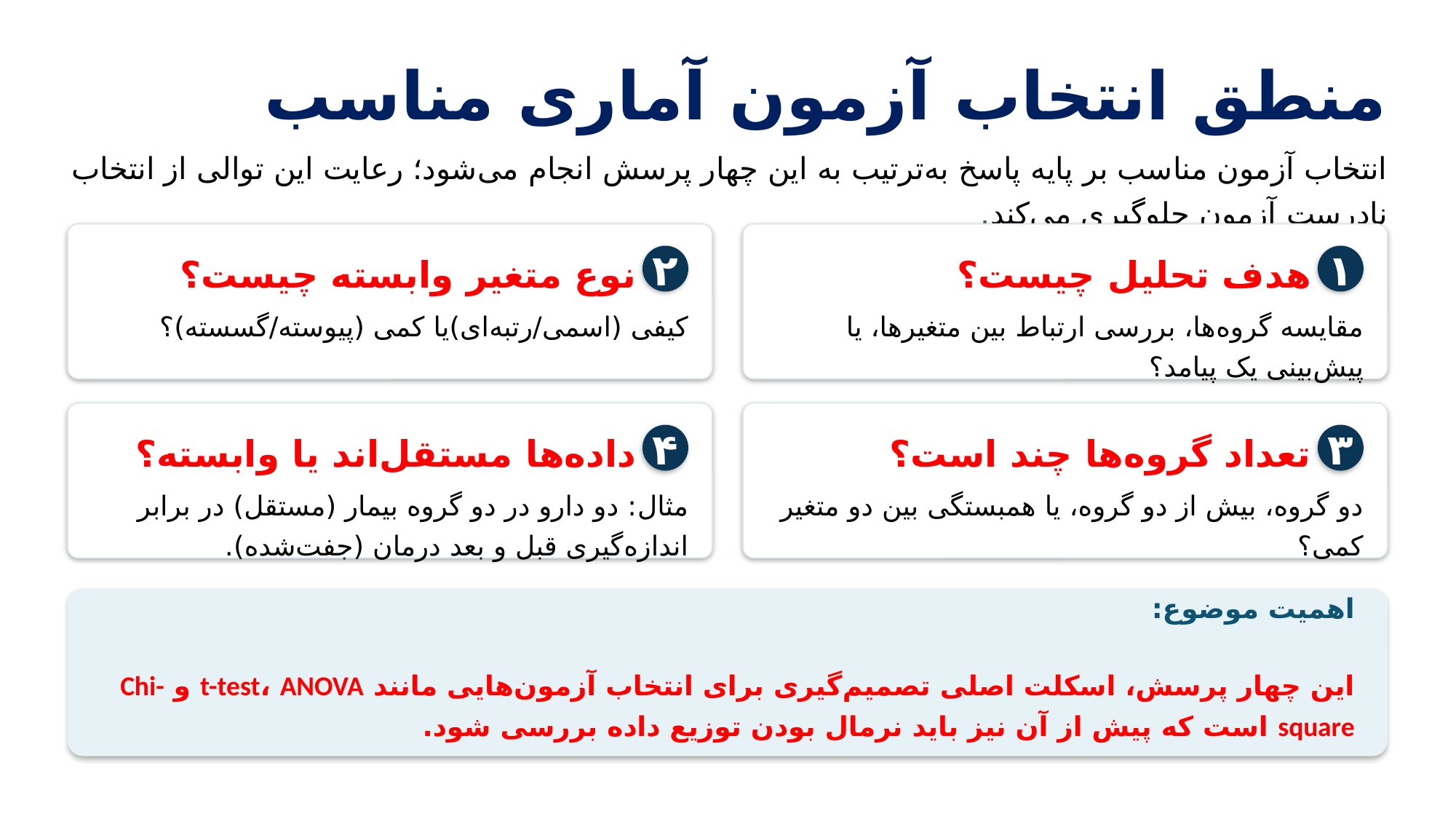

منطق انتخاب آزمون آماری مناسب
انتخاب آزمون مناسب بر پایه پاسخ به‌ترتیب به این چهار پرسش انجام می‌شود؛ رعایت این توالی از انتخاب نادرست آزمون جلوگیری می‌کند.

نوع متغیر وابسته چیست؟

۲
هدف تحلیل چیست؟

۱
کیفی (اسمی/رتبه‌ای)یا کمی (پیوسته/گسسته)؟
مقایسه گروه‌ها، بررسی ارتباط بین متغیرها، یا پیش‌بینی یک پیامد؟

داده‌ها مستقل‌اند یا وابسته؟

۴
تعداد گروه‌ها چند است؟

۳
مثال: دو دارو در دو گروه بیمار (مستقل) در برابر اندازه‌گیری قبل و بعد درمان (جفت‌شده).
دو گروه، بیش از دو گروه، یا همبستگی بین دو متغیر کمی؟

اهمیت موضوع:

این چهار پرسش، اسکلت اصلی تصمیم‌گیری برای انتخاب آزمون‌هایی مانند t-test، ANOVA و Chi-square است که پیش از آن نیز باید نرمال بودن توزیع داده بررسی شود.